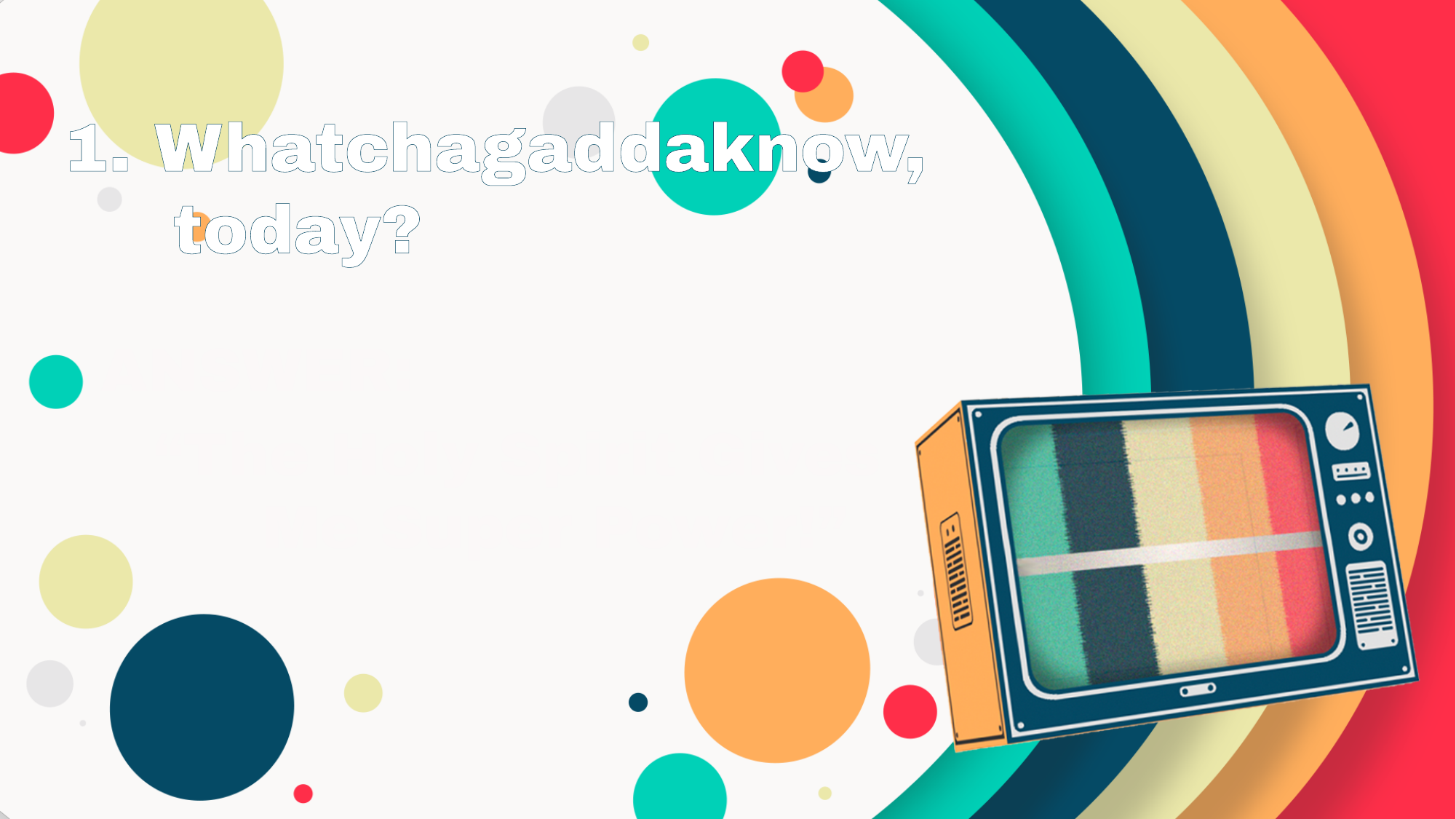

1. Whatchagaddaknow,
	today?
ANSWER:
“The Holy Spirit Gives
	Me Super Power!”